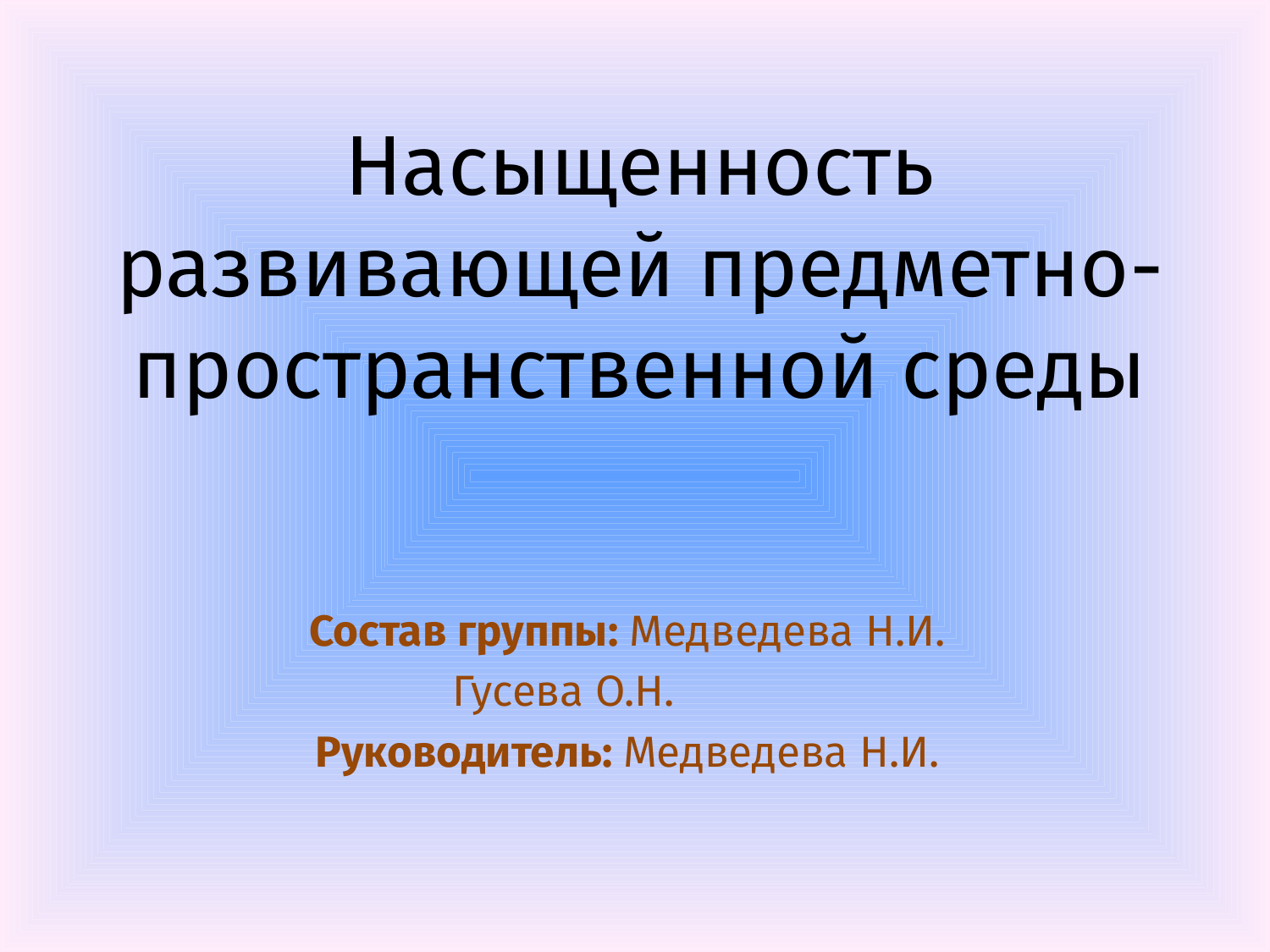

# Насыщенность развивающей предметно-пространственной среды
Состав группы: Медведева Н.И.
                   Гусева О.Н.
Руководитель: Медведева Н.И.